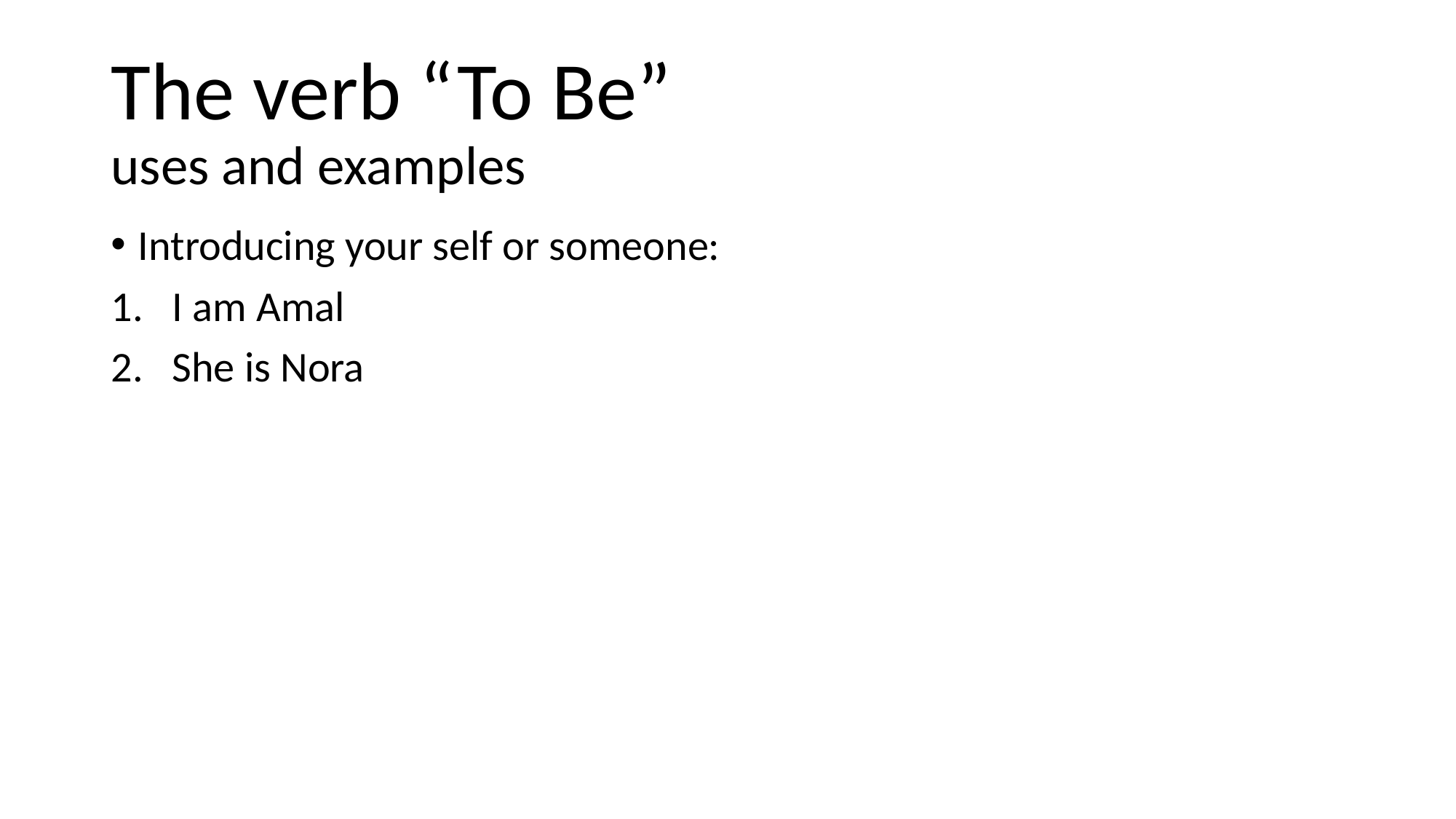

# The verb “To Be” uses and examples
Introducing your self or someone:
I am Amal
She is Nora